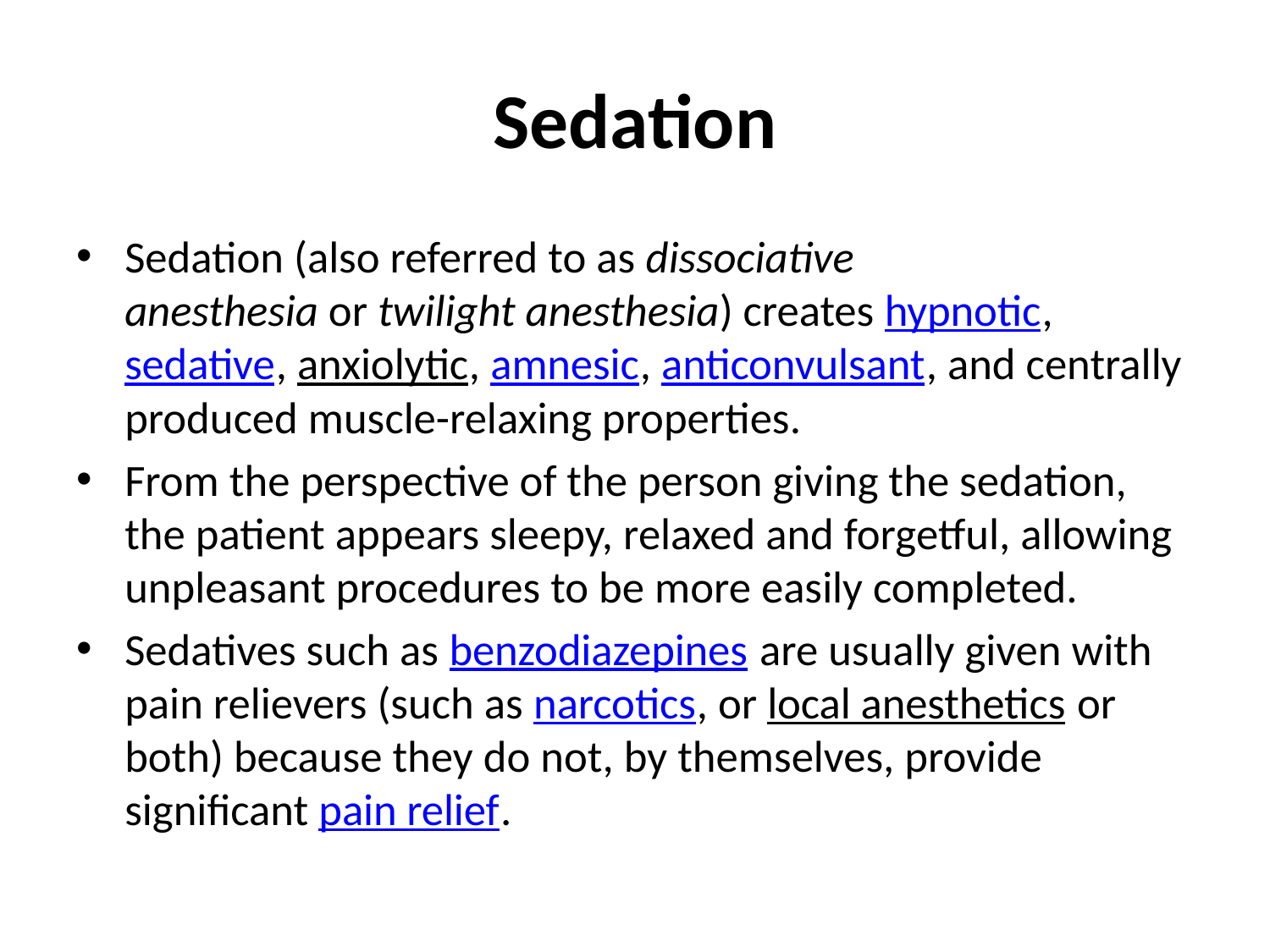

# Sedation
Sedation (also referred to as dissociative anesthesia or twilight anesthesia) creates hypnotic, sedative, anxiolytic, amnesic, anticonvulsant, and centrally produced muscle-relaxing properties.
From the perspective of the person giving the sedation, the patient appears sleepy, relaxed and forgetful, allowing unpleasant procedures to be more easily completed.
Sedatives such as benzodiazepines are usually given with pain relievers (such as narcotics, or local anesthetics or both) because they do not, by themselves, provide significant pain relief.